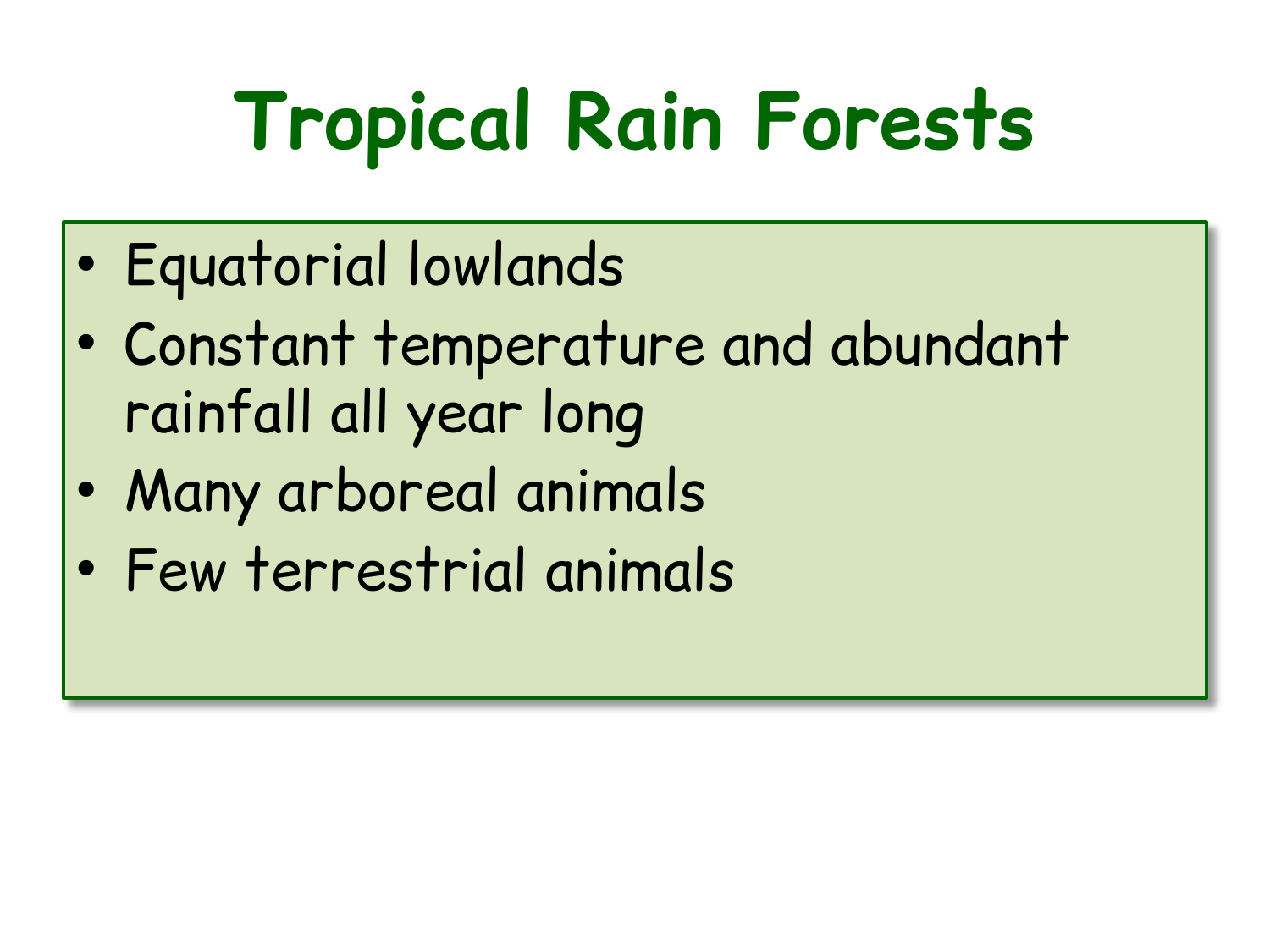

# Tropical Rain Forests
Equatorial lowlands
Constant temperature and abundant rainfall all year long
Many arboreal animals
Few terrestrial animals